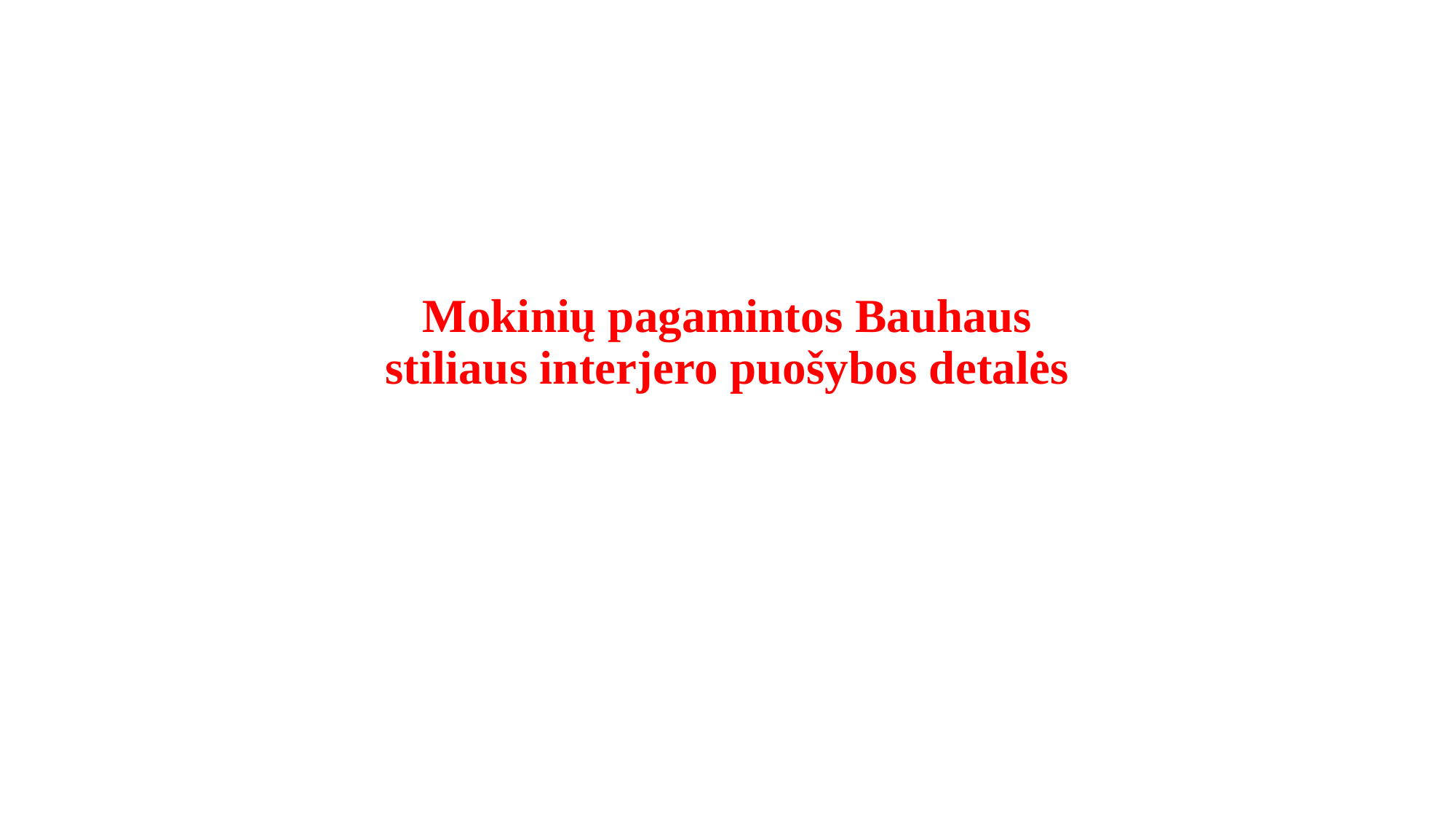

# Mokinių pagamintos Bauhaus stiliaus interjero puošybos detalės